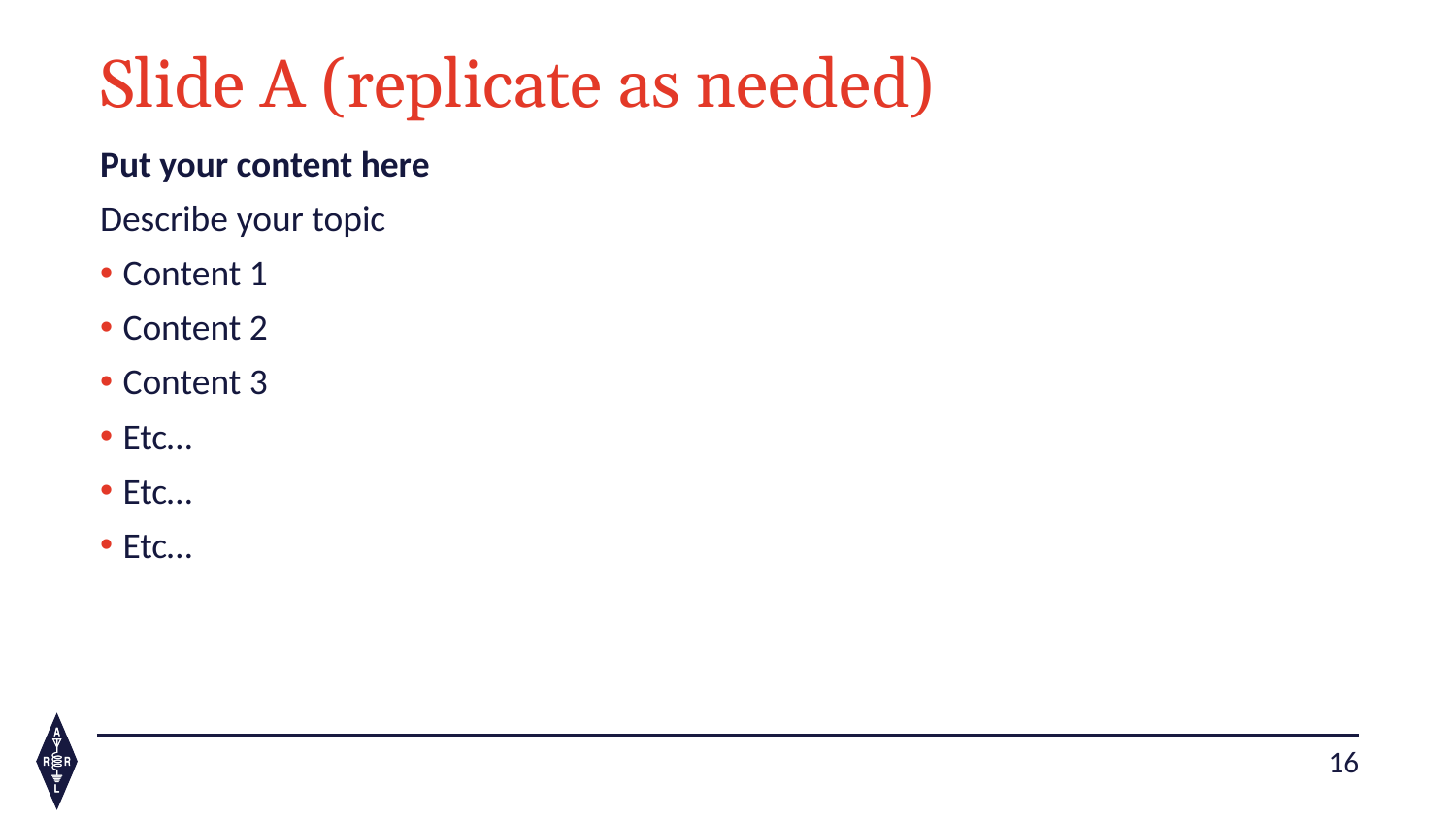

# Slide A (replicate as needed)
Put your content here
Describe your topic
Content 1
Content 2
Content 3
Etc…
Etc…
Etc…

16